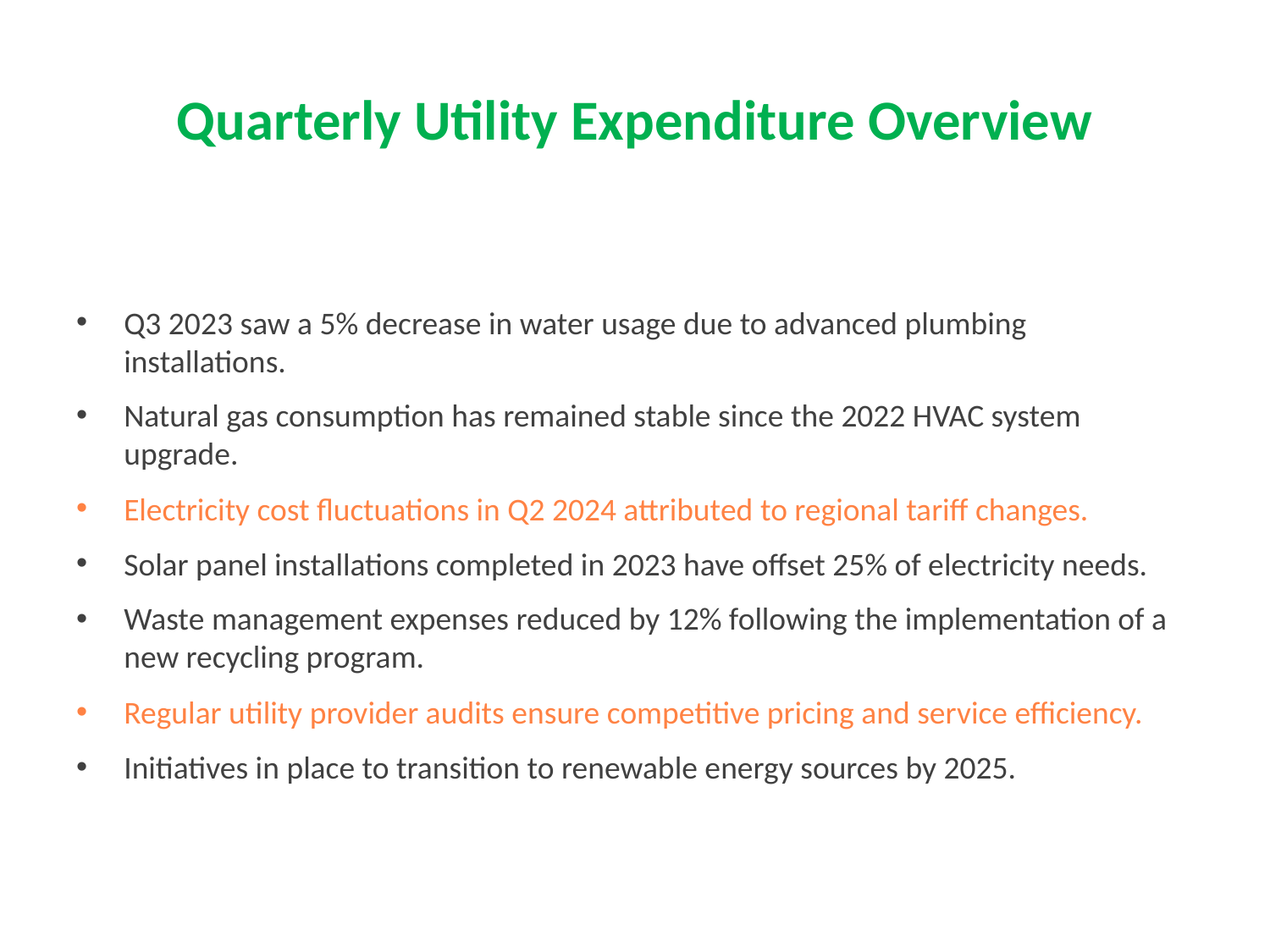

# Quarterly Utility Expenditure Overview

Q3 2023 saw a 5% decrease in water usage due to advanced plumbing installations.
Natural gas consumption has remained stable since the 2022 HVAC system upgrade.
Electricity cost fluctuations in Q2 2024 attributed to regional tariff changes.
Solar panel installations completed in 2023 have offset 25% of electricity needs.
Waste management expenses reduced by 12% following the implementation of a new recycling program.
Regular utility provider audits ensure competitive pricing and service efficiency.
Initiatives in place to transition to renewable energy sources by 2025.